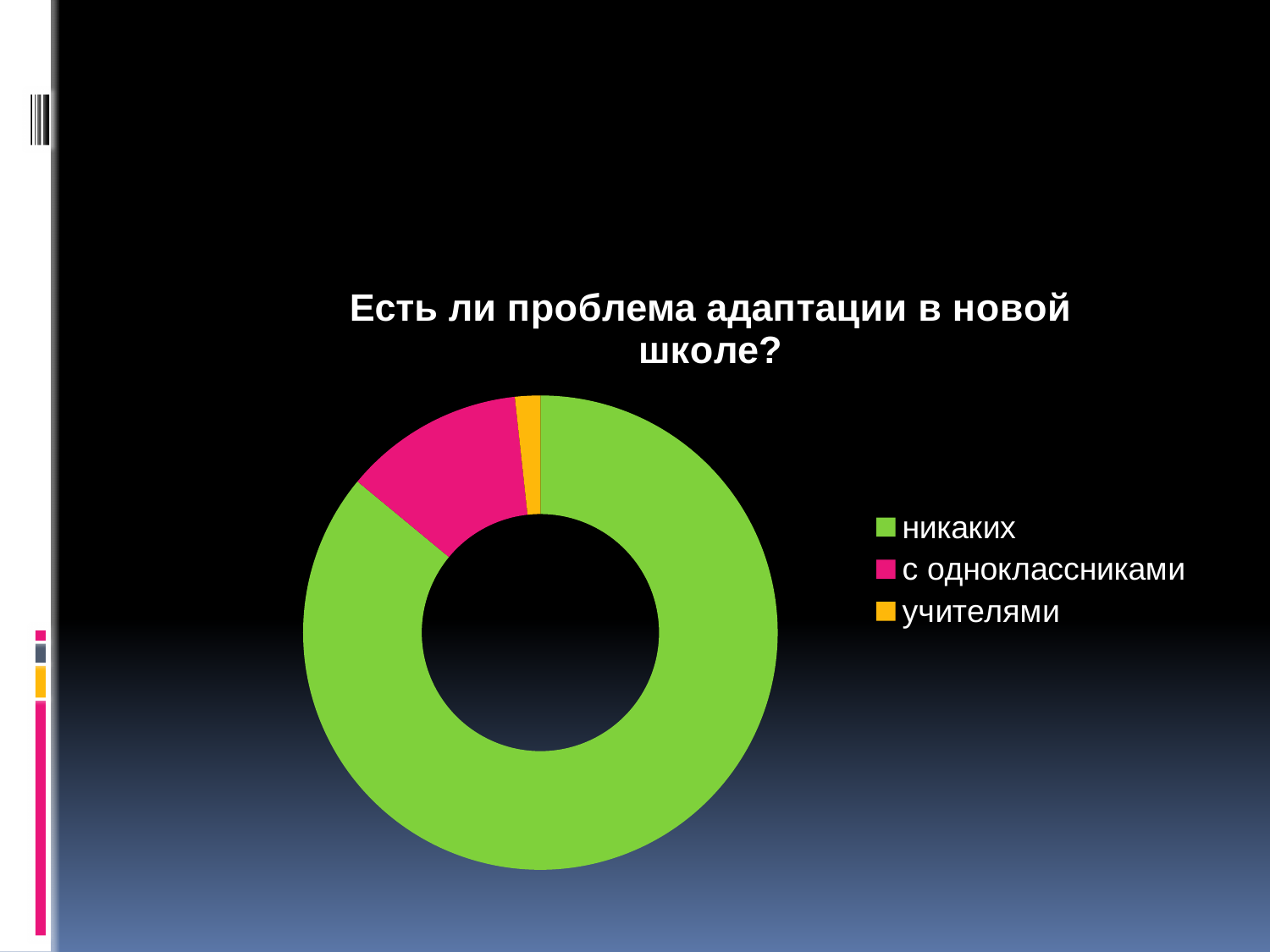

#

### Chart: Есть ли проблема адаптации в новой школе?

| Category | Есть ли проблема адаптации |
|---|---|
| никаких | 70.0 |
| с одноклассниками | 10.0 |
| учителями | 1.4 |